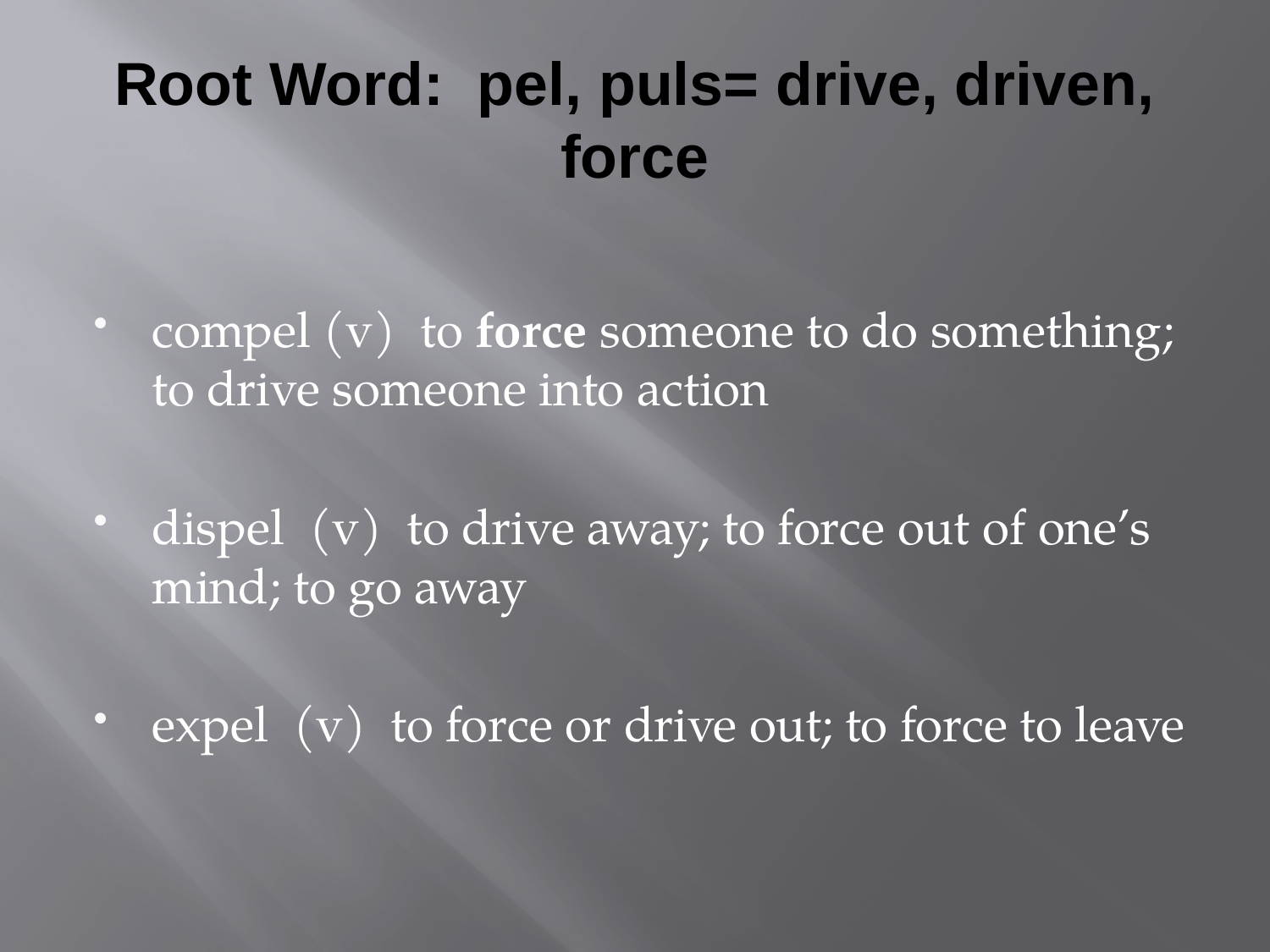

# Root Word:  pel, puls= drive, driven, force

compel (v)  to force someone to do something; to drive someone into action

dispel  (v)  to drive away; to force out of one’s mind; to go away

expel  (v)  to force or drive out; to force to leave